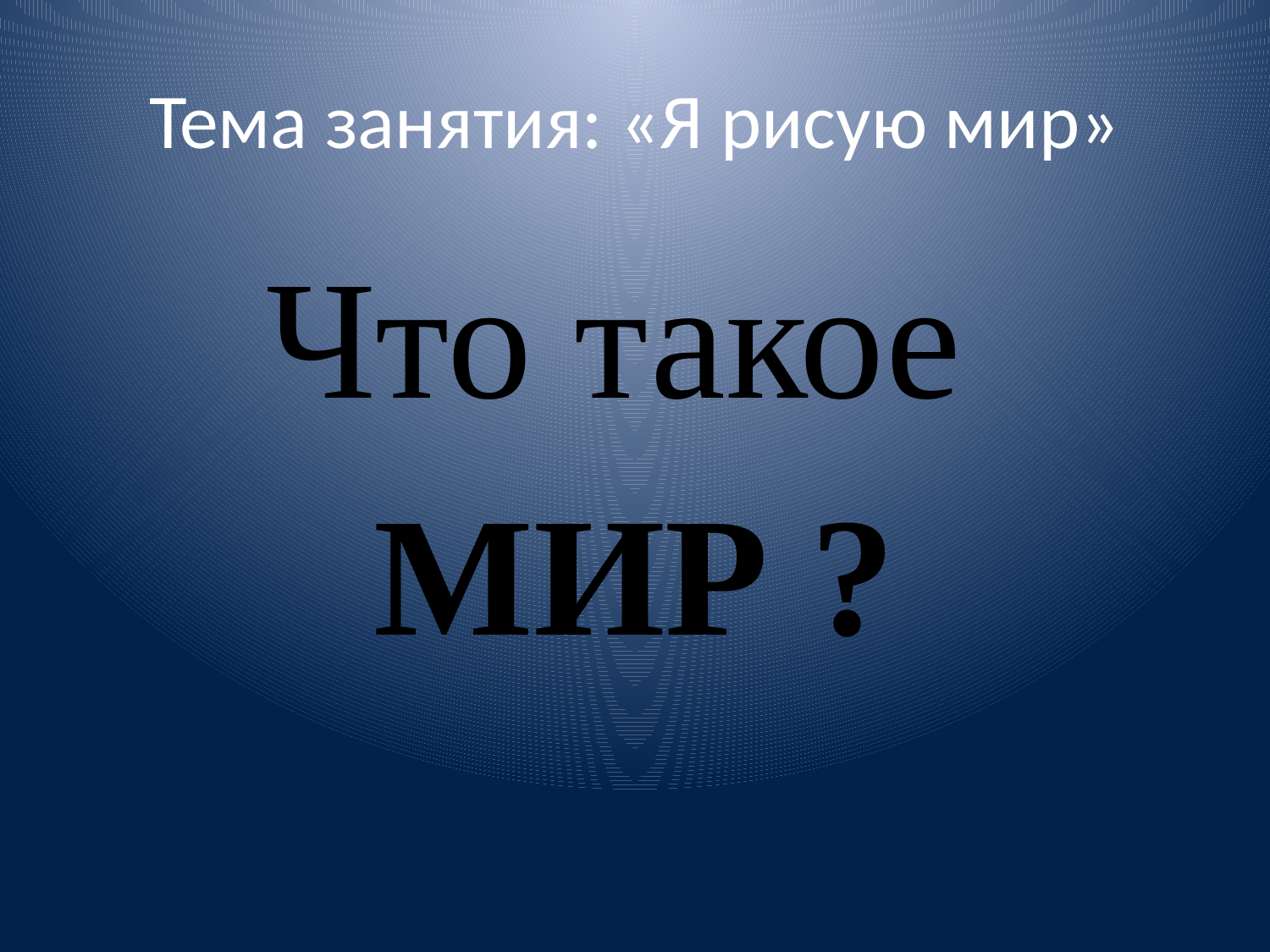

# Тема занятия: «Я рисую мир»
Что такое
МИР ?